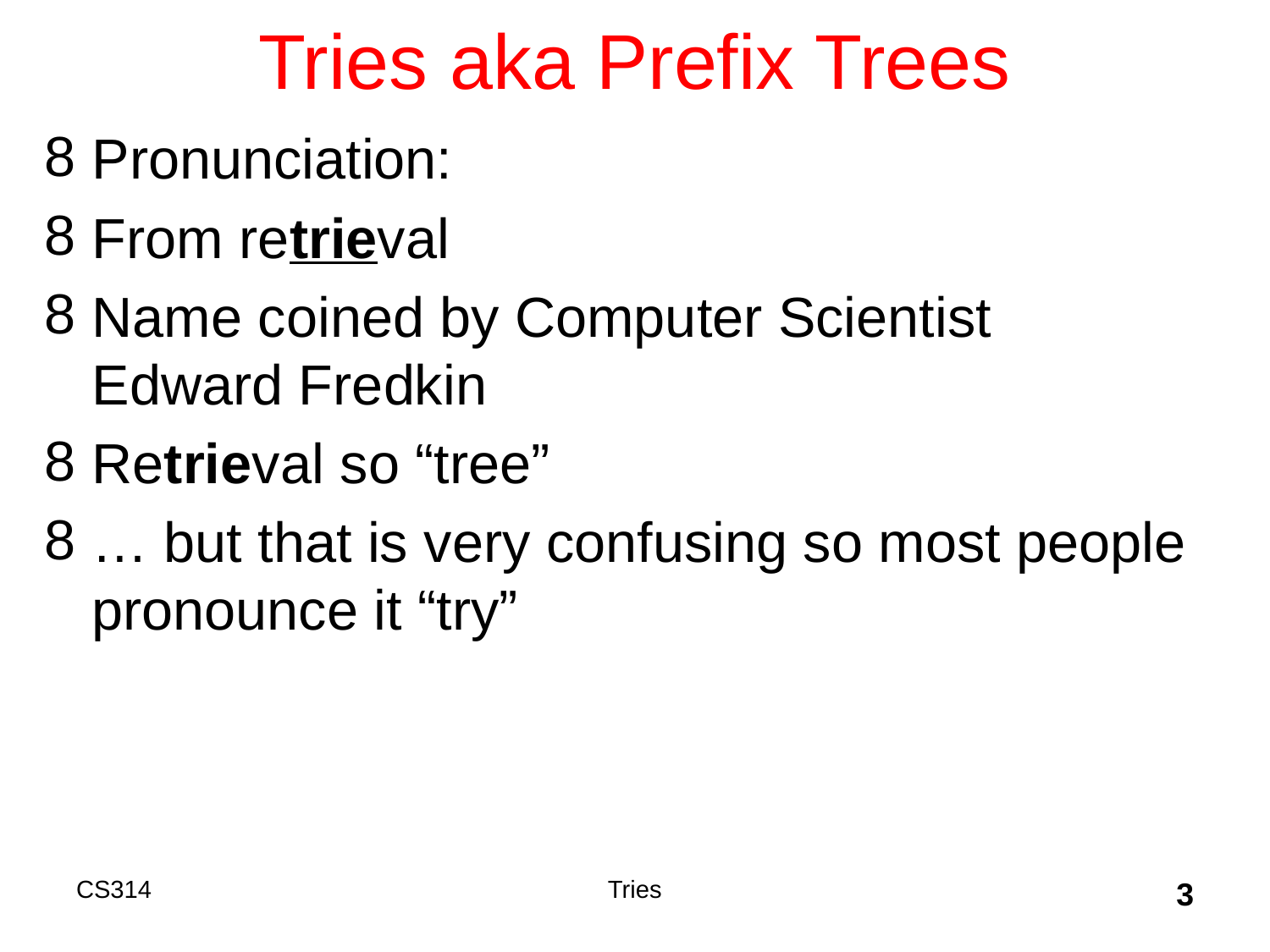

# Tries aka Prefix Trees
Pronunciation:
From retrieval
Name coined by Computer Scientist
Edward Fredkin
Retrieval so “tree”
… but that is very confusing so most people pronounce it “try”

CS314
Tries
3